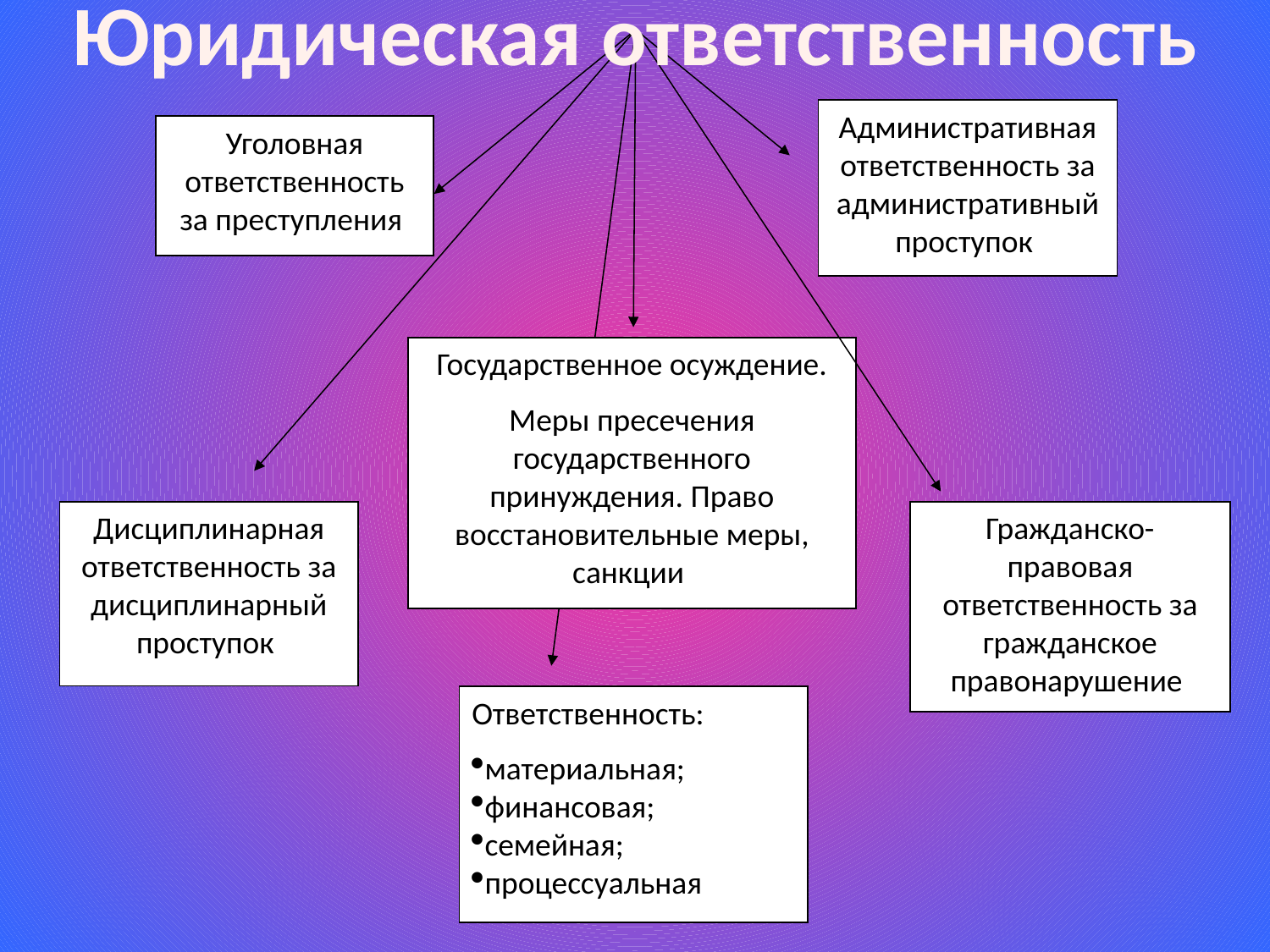

Юридическая ответственность
Административная ответственность за административный проступок
Уголовная ответственность за преступления
Государственное осуждение.
Меры пресечения государственного принуждения. Право восстановительные меры, санкции
Дисциплинарная ответственность за дисциплинарный проступок
Гражданско-правовая ответственность за гражданское правонарушение
Ответственность:
материальная;
финансовая;
семейная;
процессуальная